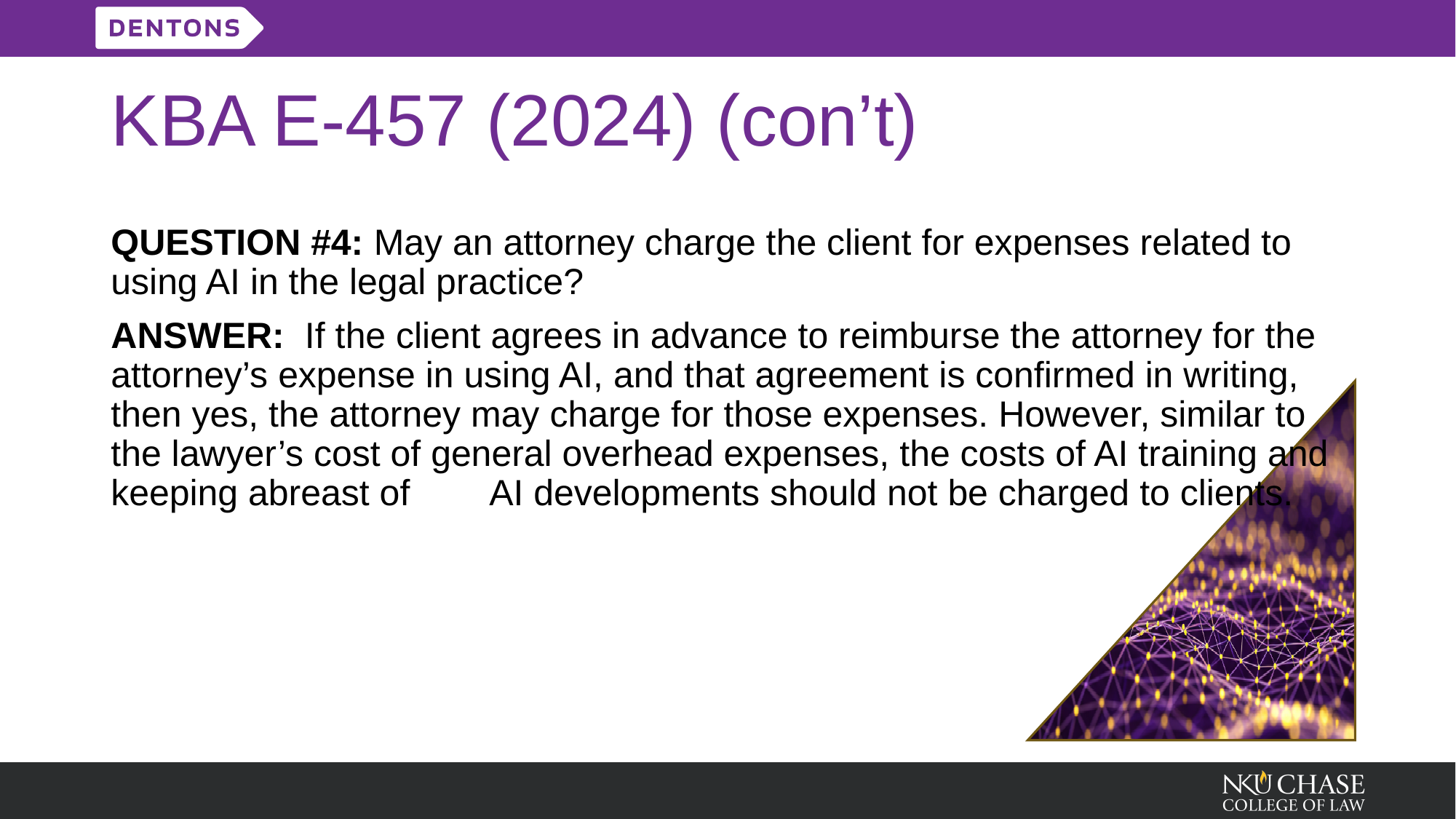

# KBA E-457 (2024) (con’t)
QUESTION #4: May an attorney charge the client for expenses related to using AI in the legal practice?
ANSWER:  If the client agrees in advance to reimburse the attorney for the attorney’s expense in using AI, and that agreement is confirmed in writing, then yes, the attorney may charge for those expenses. However, similar to the lawyer’s cost of general overhead expenses, the costs of AI training and keeping abreast of        AI developments should not be charged to clients.